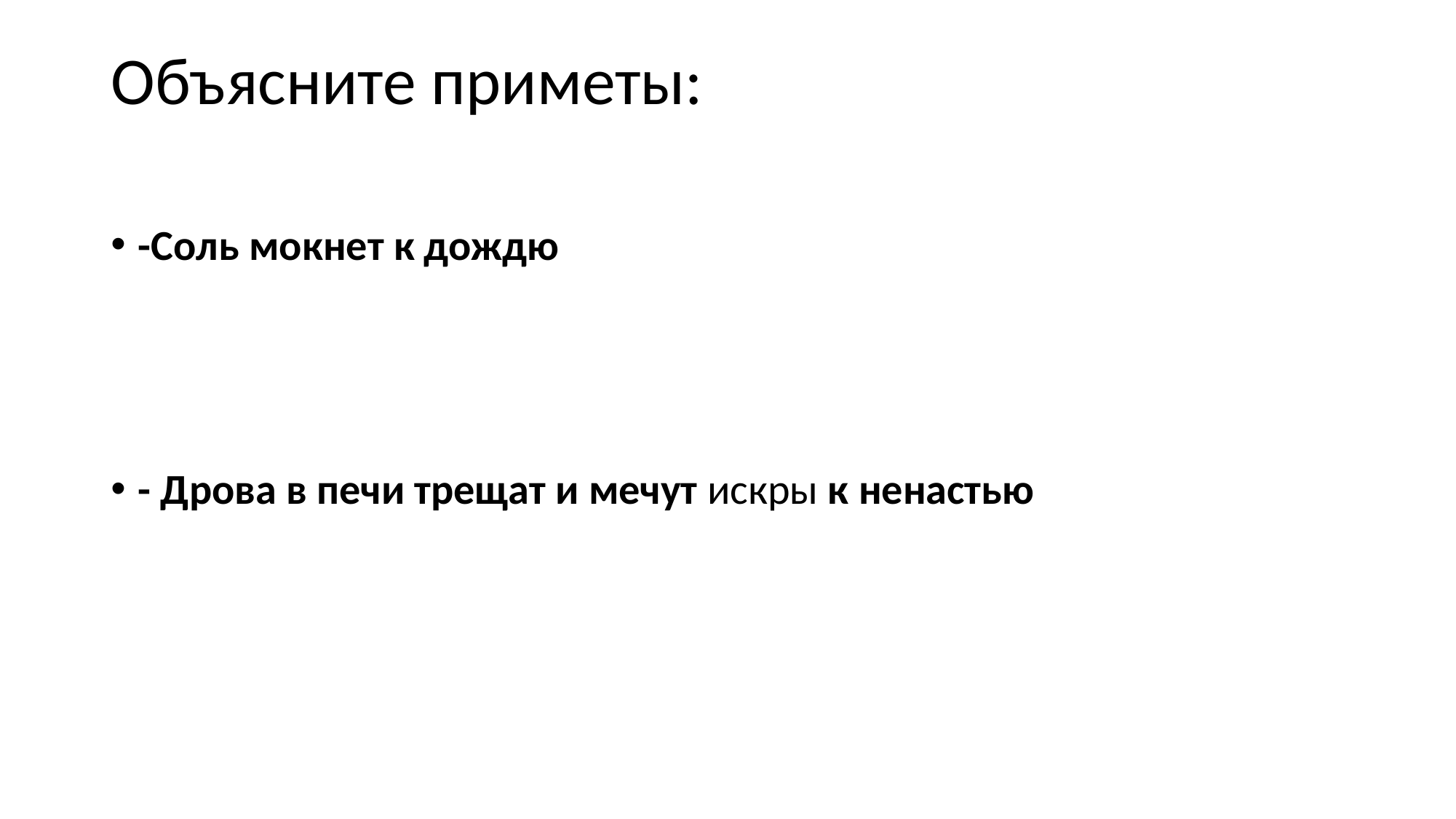

# Объясните приметы:
-Соль мокнет к дождю

- Дрова в печи трещат и мечут искры к ненастью